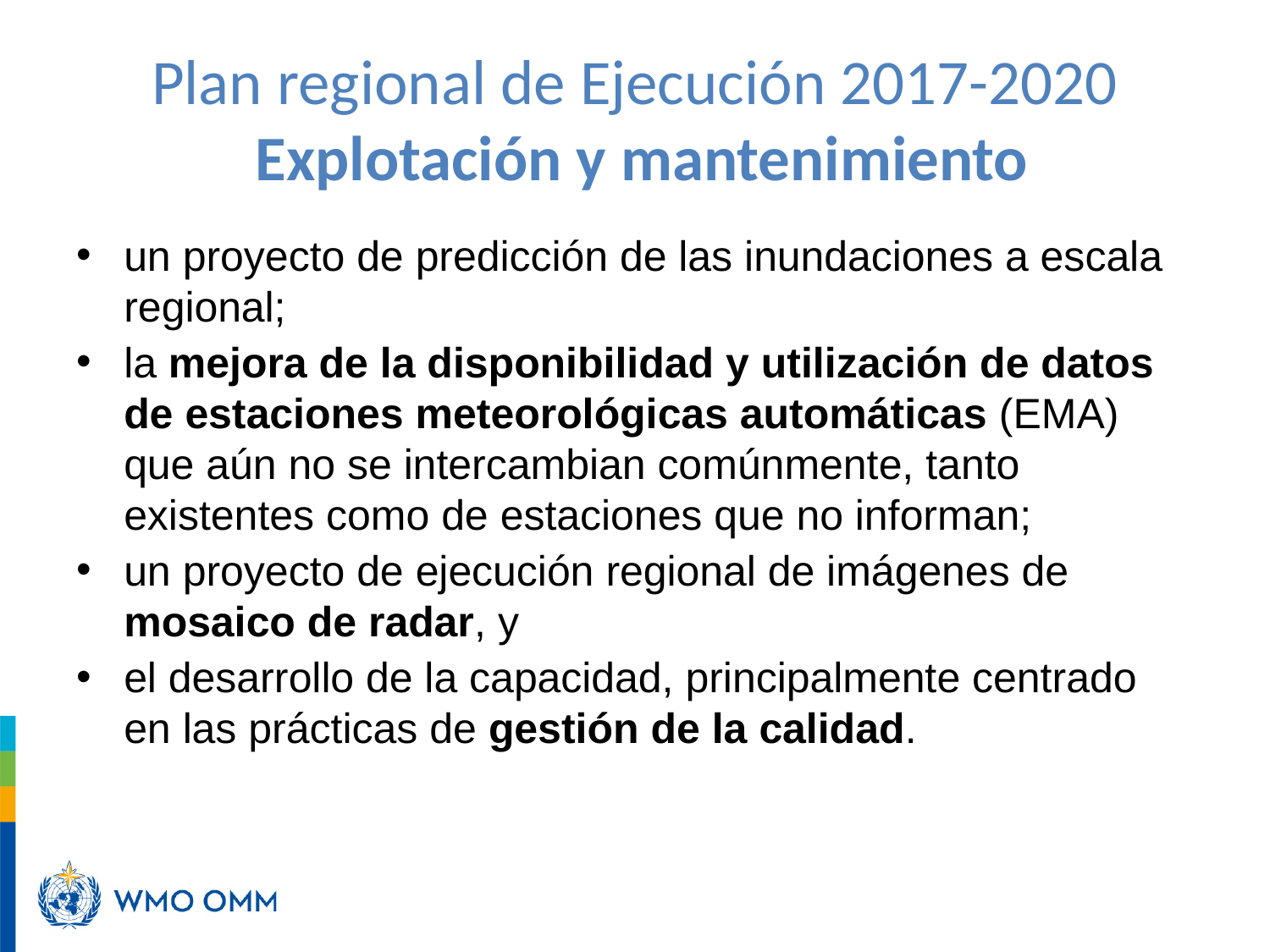

# Plan regional de Ejecución 2017-2020 Explotación y mantenimiento
un proyecto de predicción de las inundaciones a escala regional;
la mejora de la disponibilidad y utilización de datos de estaciones meteorológicas automáticas (EMA) que aún no se intercambian comúnmente, tanto existentes como de estaciones que no informan;
un proyecto de ejecución regional de imágenes de mosaico de radar, y
el desarrollo de la capacidad, principalmente centrado en las prácticas de gestión de la calidad.